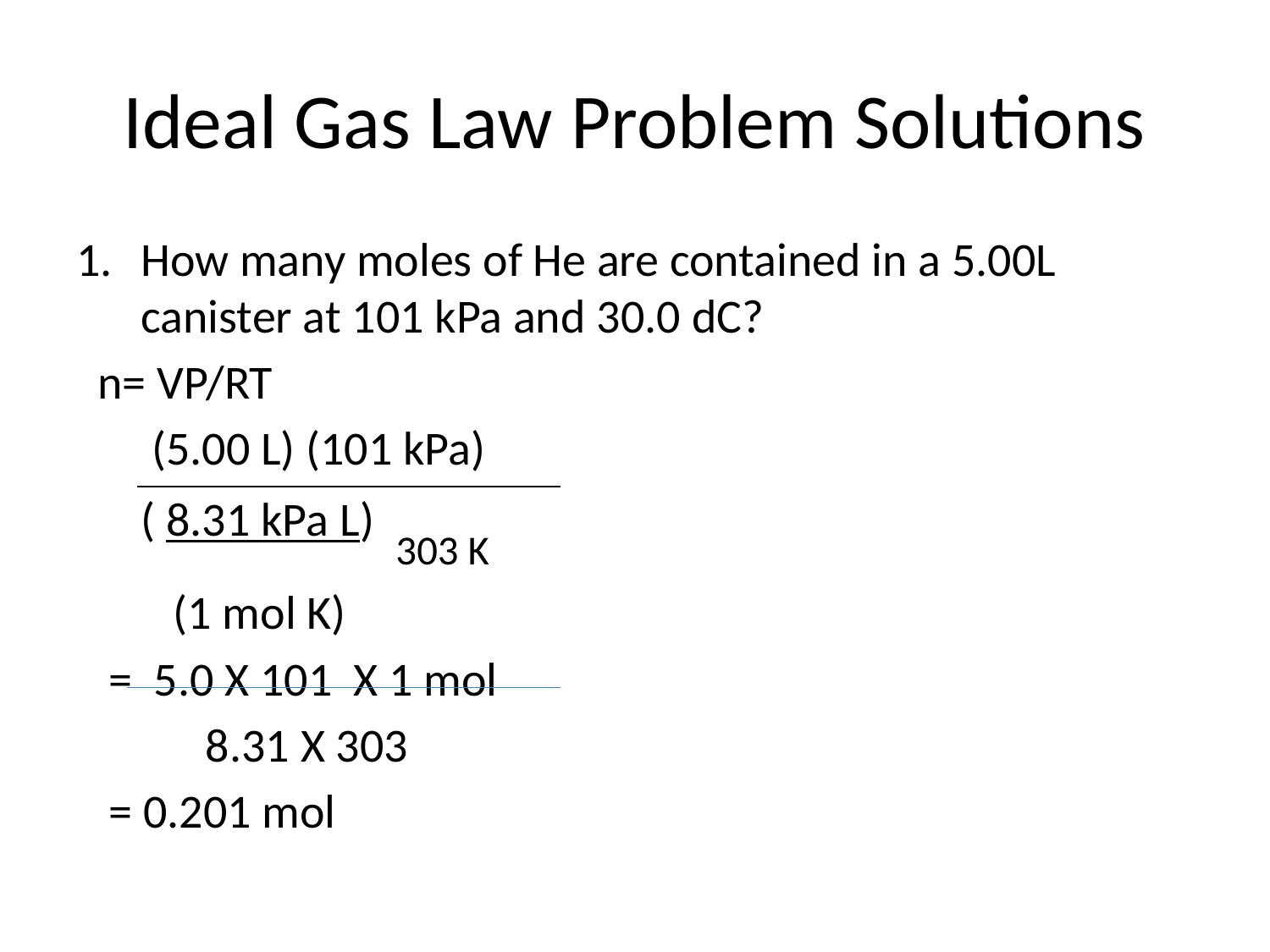

# Ideal Gas Law Problem Solutions
How many moles of He are contained in a 5.00L canister at 101 kPa and 30.0 dC?
  n= VP/RT
       (5.00 L) (101 kPa)
      ( 8.31 kPa L)  303 K
         (1 mol K)
   =  5.0 X 101  X 1 mol
            8.31 X 303
   = 0.201 mol